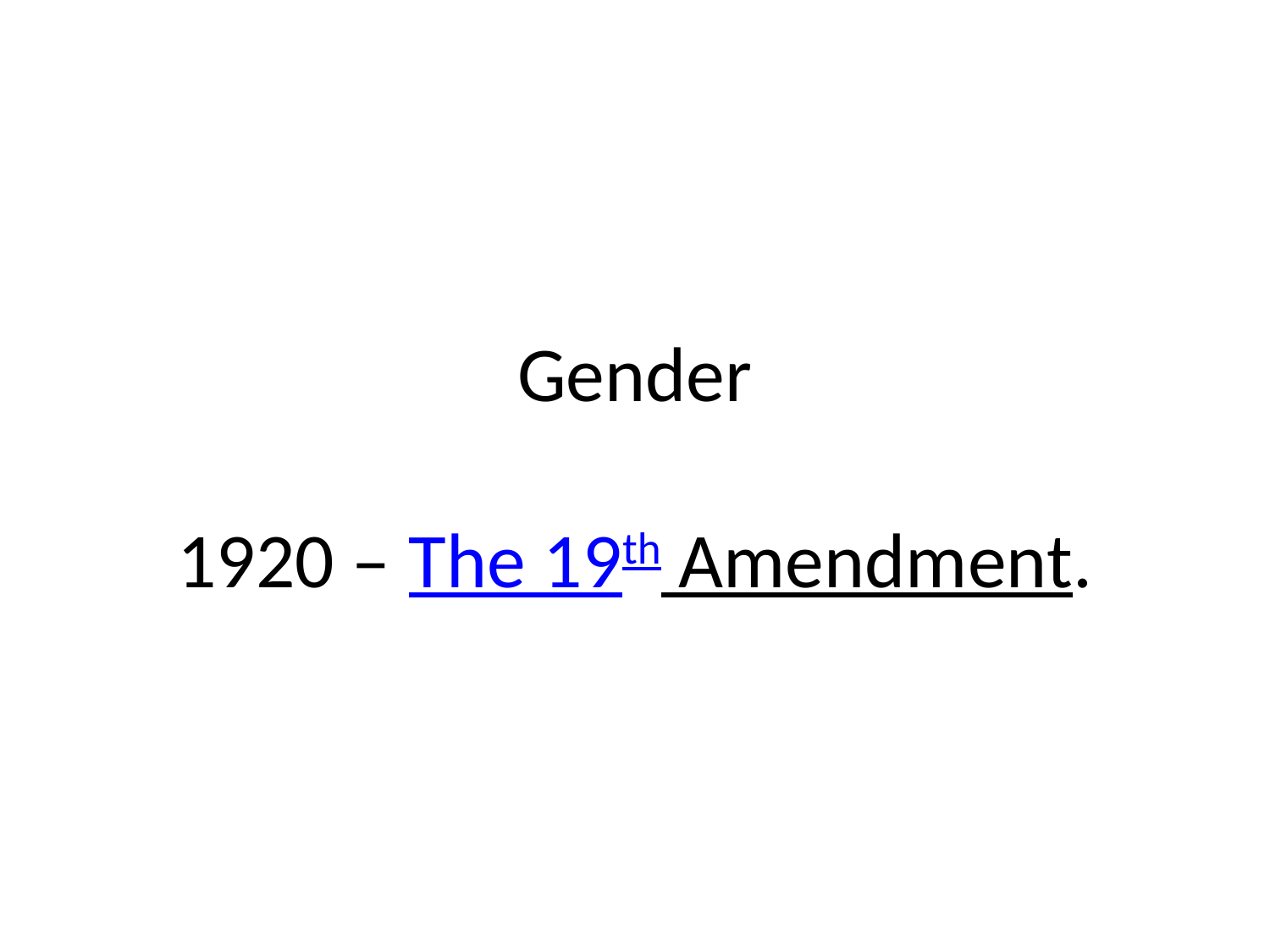

# Gender 1920 – The 19th Amendment.